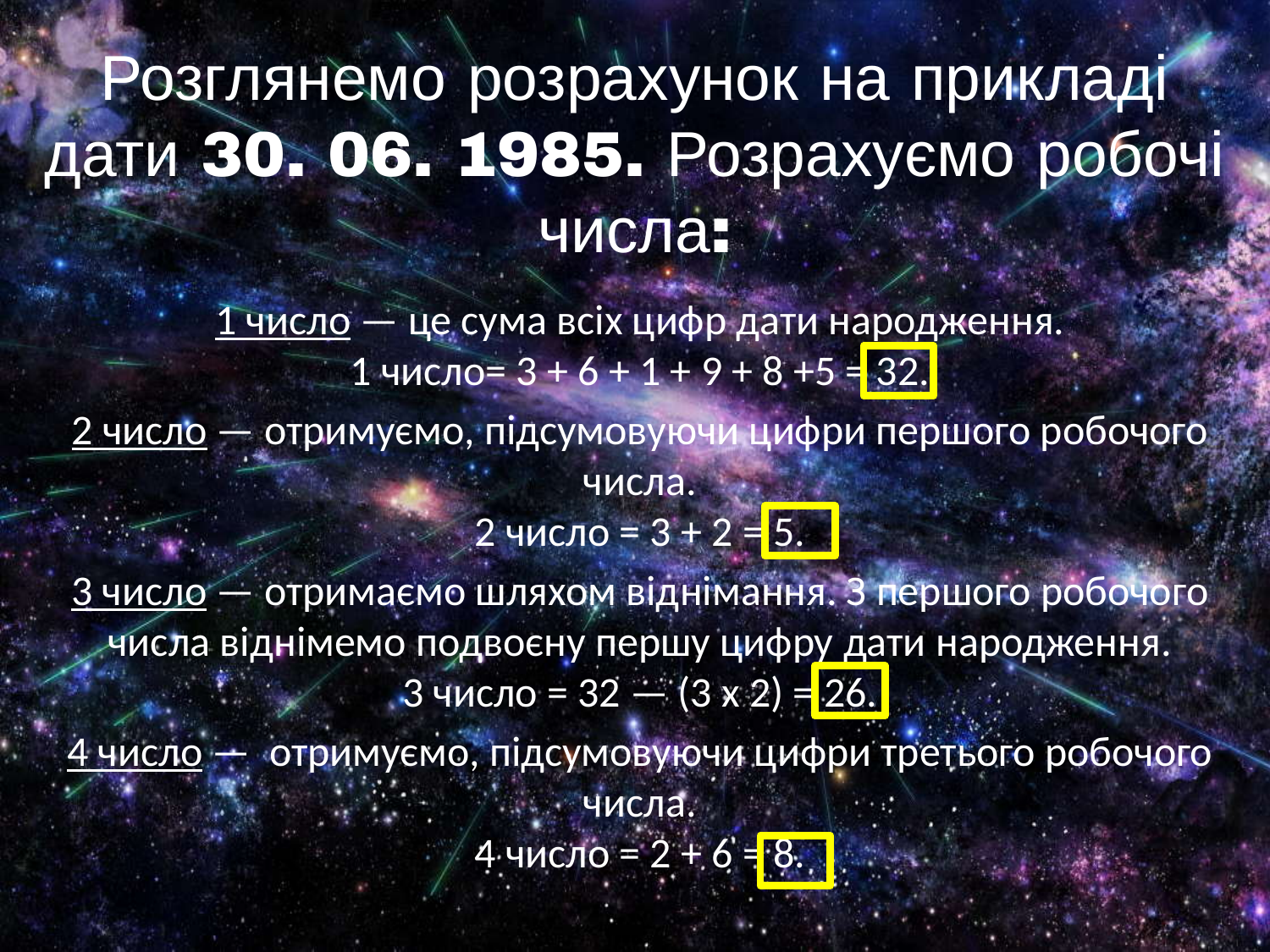

# Розглянемо розрахунок на прикладі дати 30. 06. 1985. Розрахуємо робочі числа:
1 число — це сума всіх цифр дати народження.
1 число= 3 + 6 + 1 + 9 + 8 +5 = 32.
2 число — отримуємо, підсумовуючи цифри першого робочого числа.
2 число = 3 + 2 = 5.
3 число — отримаємо шляхом віднімання. З першого робочого числа віднімемо подвоєну першу цифру дати народження.
3 число = 32 — (3 х 2) = 26.
4 число —  отримуємо, підсумовуючи цифри третього робочого числа.
4 число = 2 + 6 = 8.